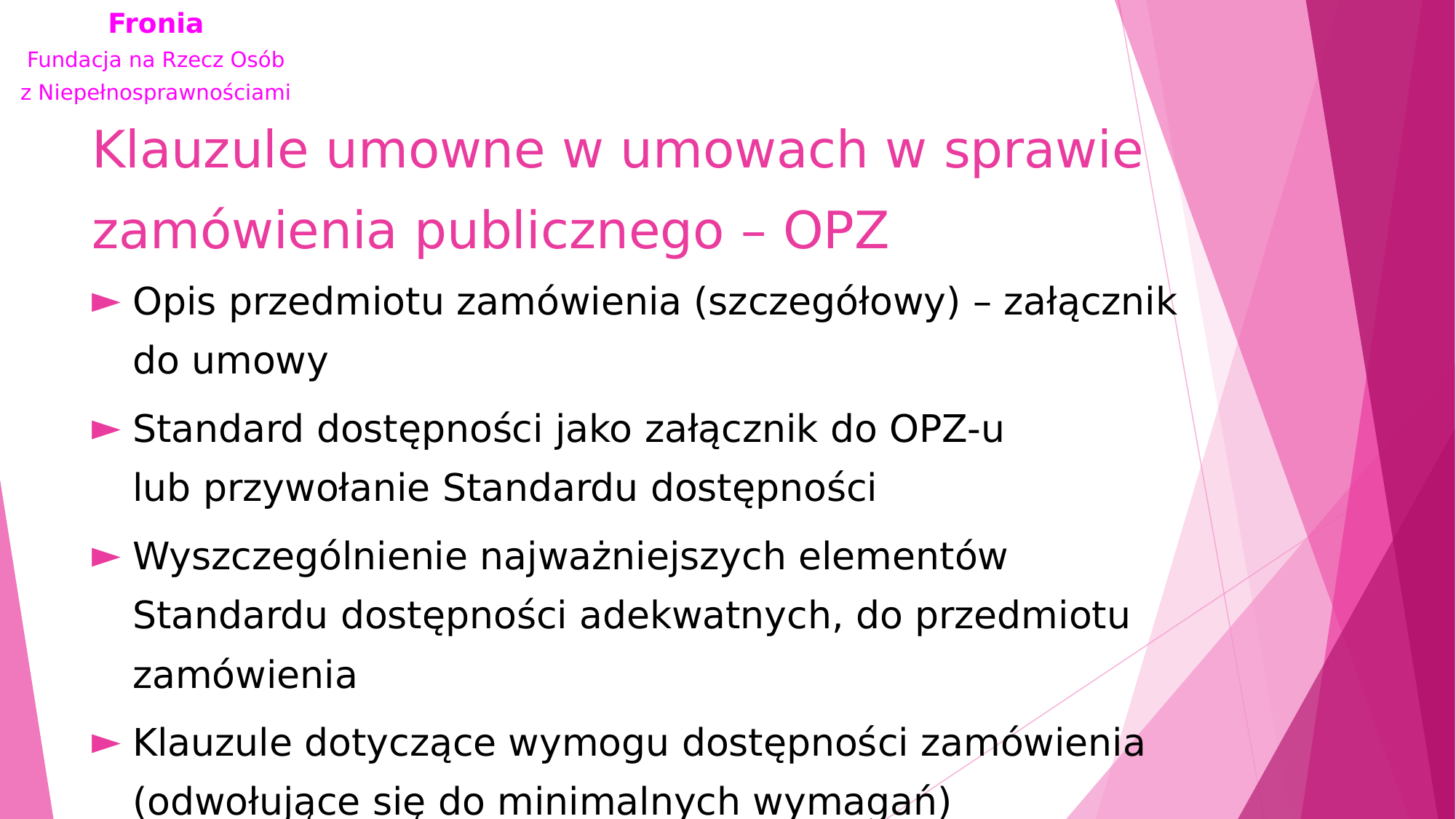

# Klauzule umowne w umowach w sprawie zamówienia publicznego – OPZ
Opis przedmiotu zamówienia (szczegółowy) – załącznik do umowy
Standard dostępności jako załącznik do OPZ-u lub przywołanie Standardu dostępności
Wyszczególnienie najważniejszych elementów Standardu dostępności adekwatnych, do przedmiotu zamówienia
Klauzule dotyczące wymogu dostępności zamówienia (odwołujące się do minimalnych wymagań)